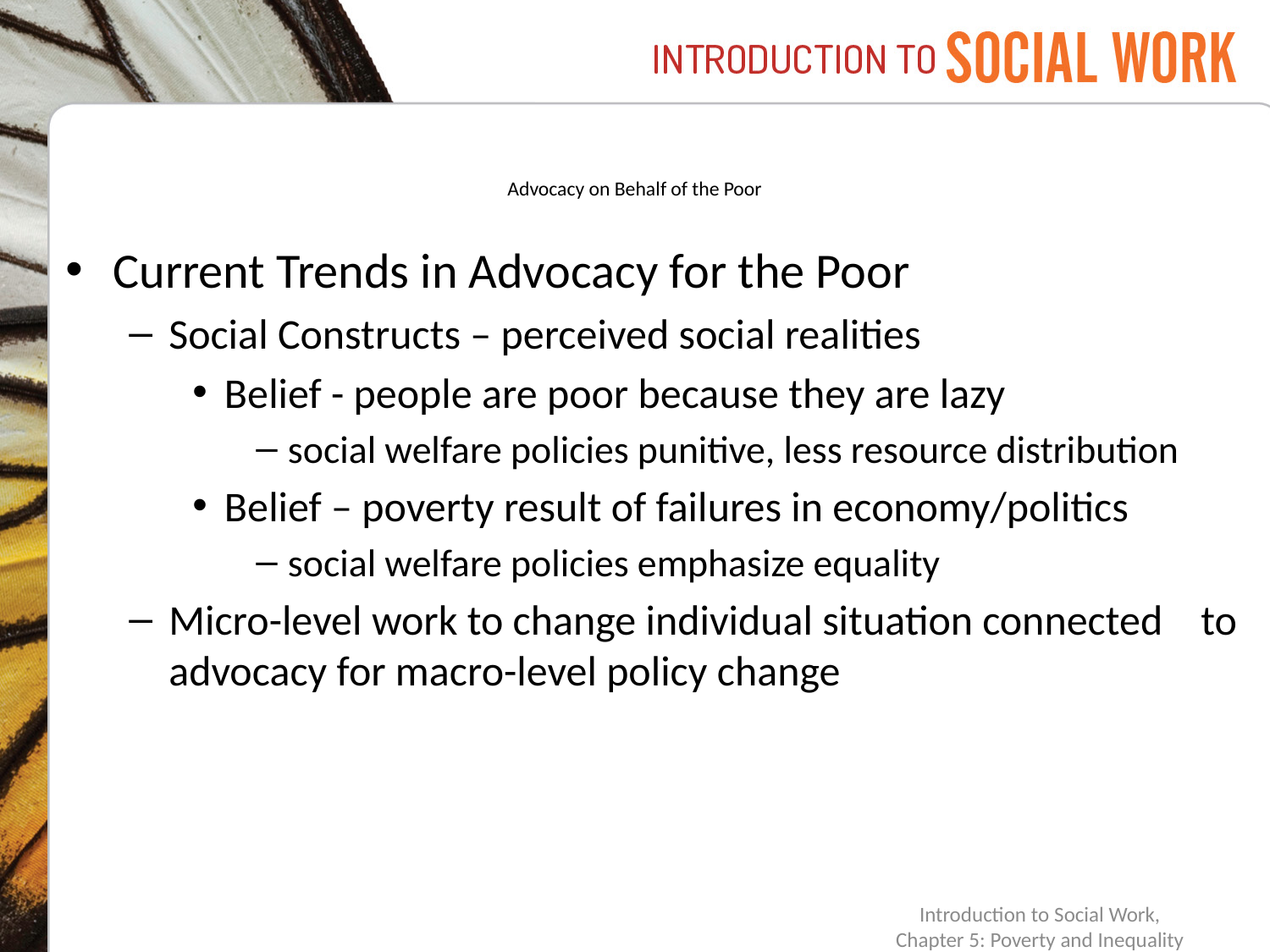

# Advocacy on Behalf of the Poor
Current Trends in Advocacy for the Poor
Social Constructs – perceived social realities
Belief - people are poor because they are lazy
social welfare policies punitive, less resource distribution
Belief – poverty result of failures in economy/politics
social welfare policies emphasize equality
Micro-level work to change individual situation connected    to advocacy for macro-level policy change

Introduction to Social Work,
Chapter 5: Poverty and Inequality